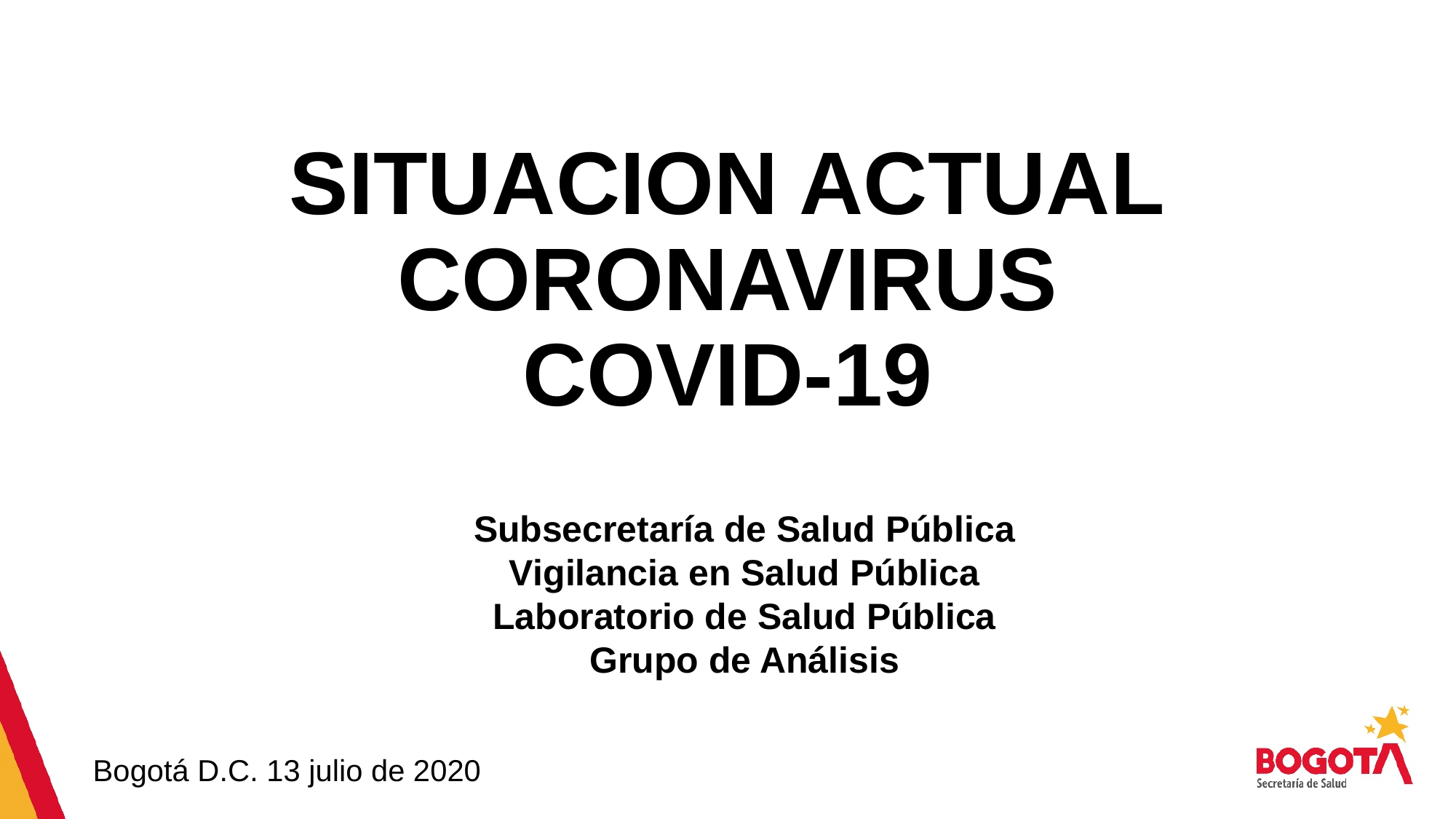

# SITUACION ACTUAL CORONAVIRUS COVID-19
Subsecretaría de Salud Pública
Vigilancia en Salud Pública
Laboratorio de Salud Pública
Grupo de Análisis
Bogotá D.C. 13 julio de 2020